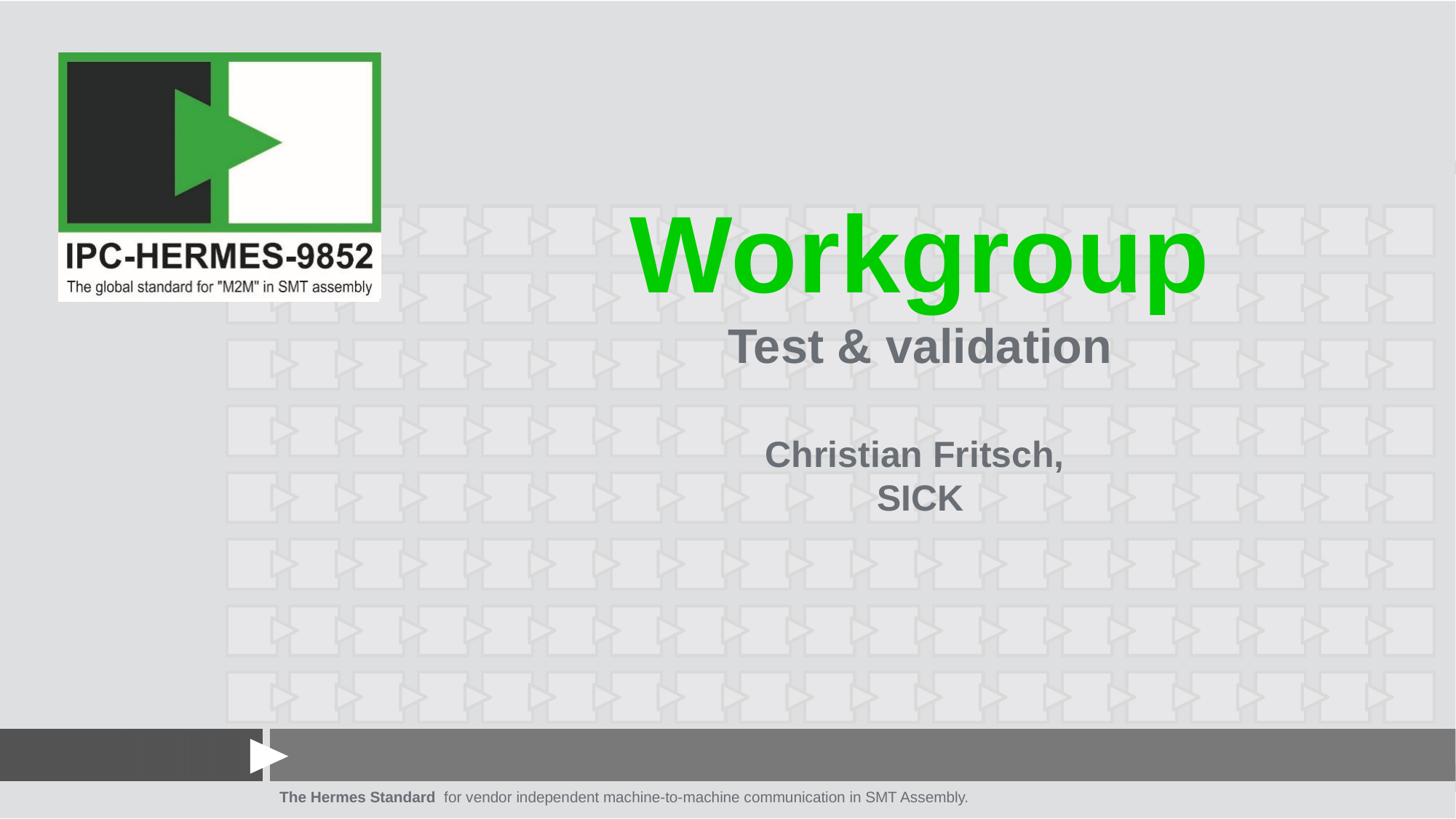

# Workgroup Test & validation Christian Fritsch, SICK